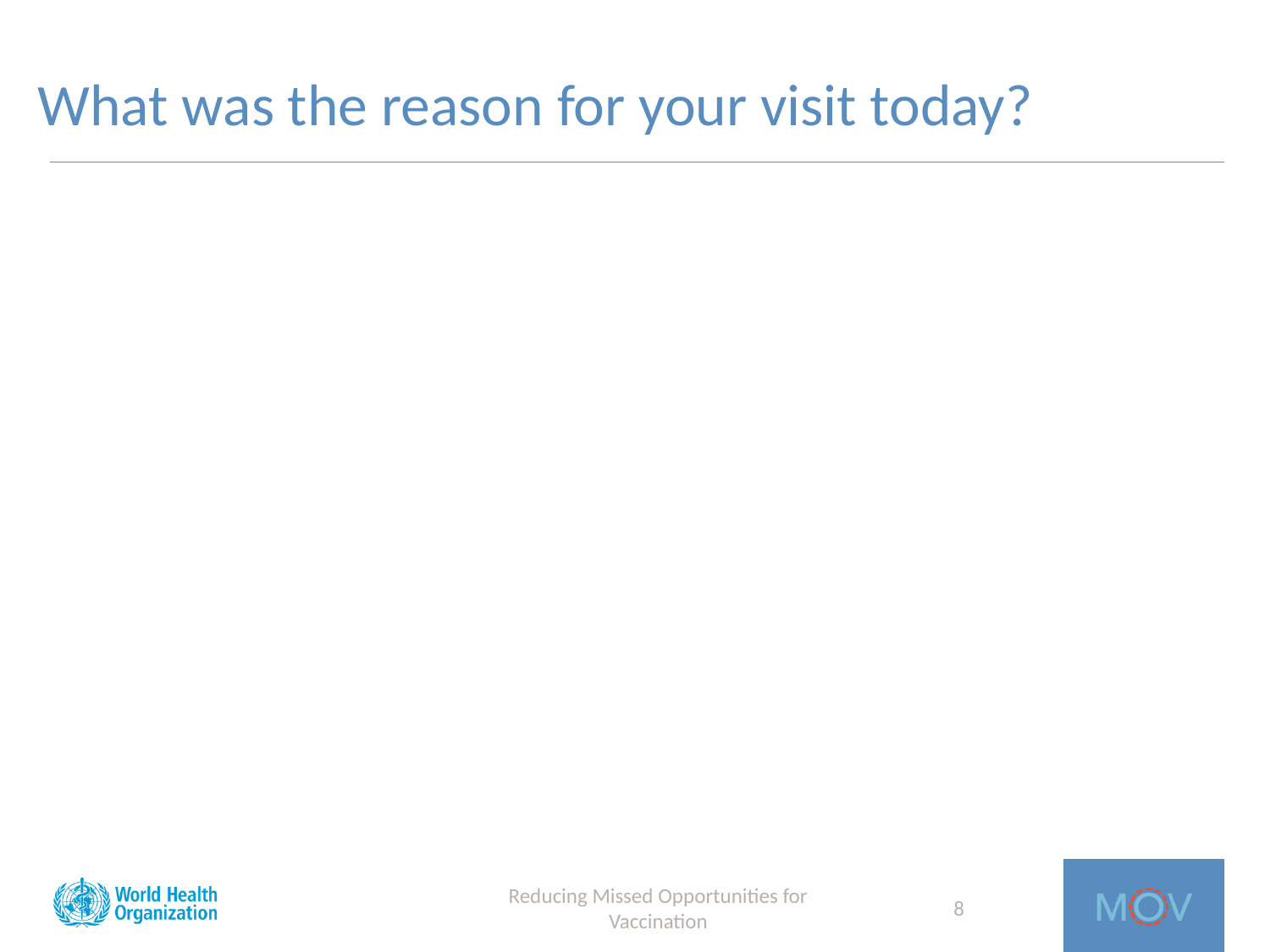

# What was the reason for your visit today?
Reducing Missed Opportunities for Vaccination
8